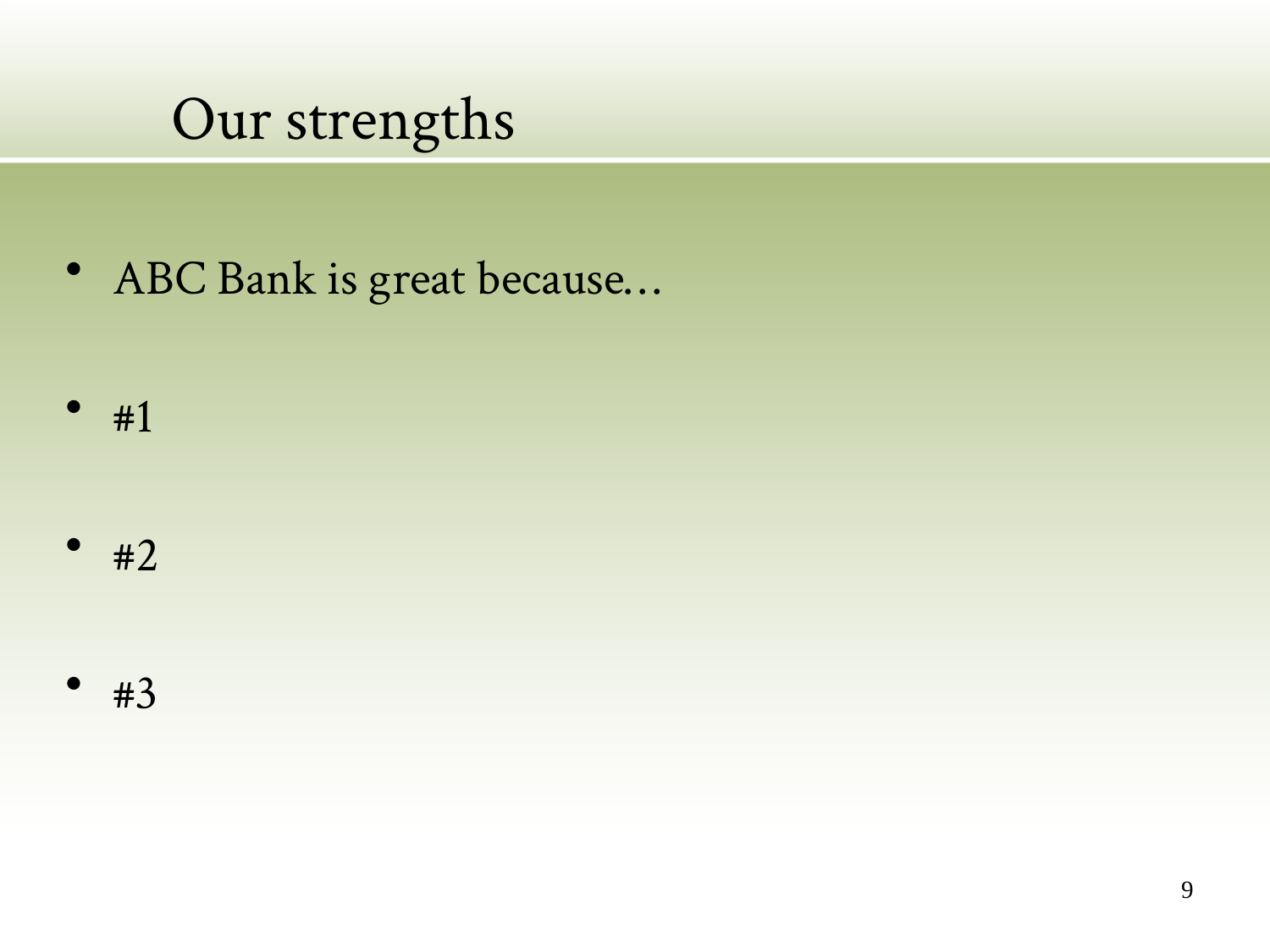

# Our strengths

ABC Bank is great because…

#1

#2

#3

9